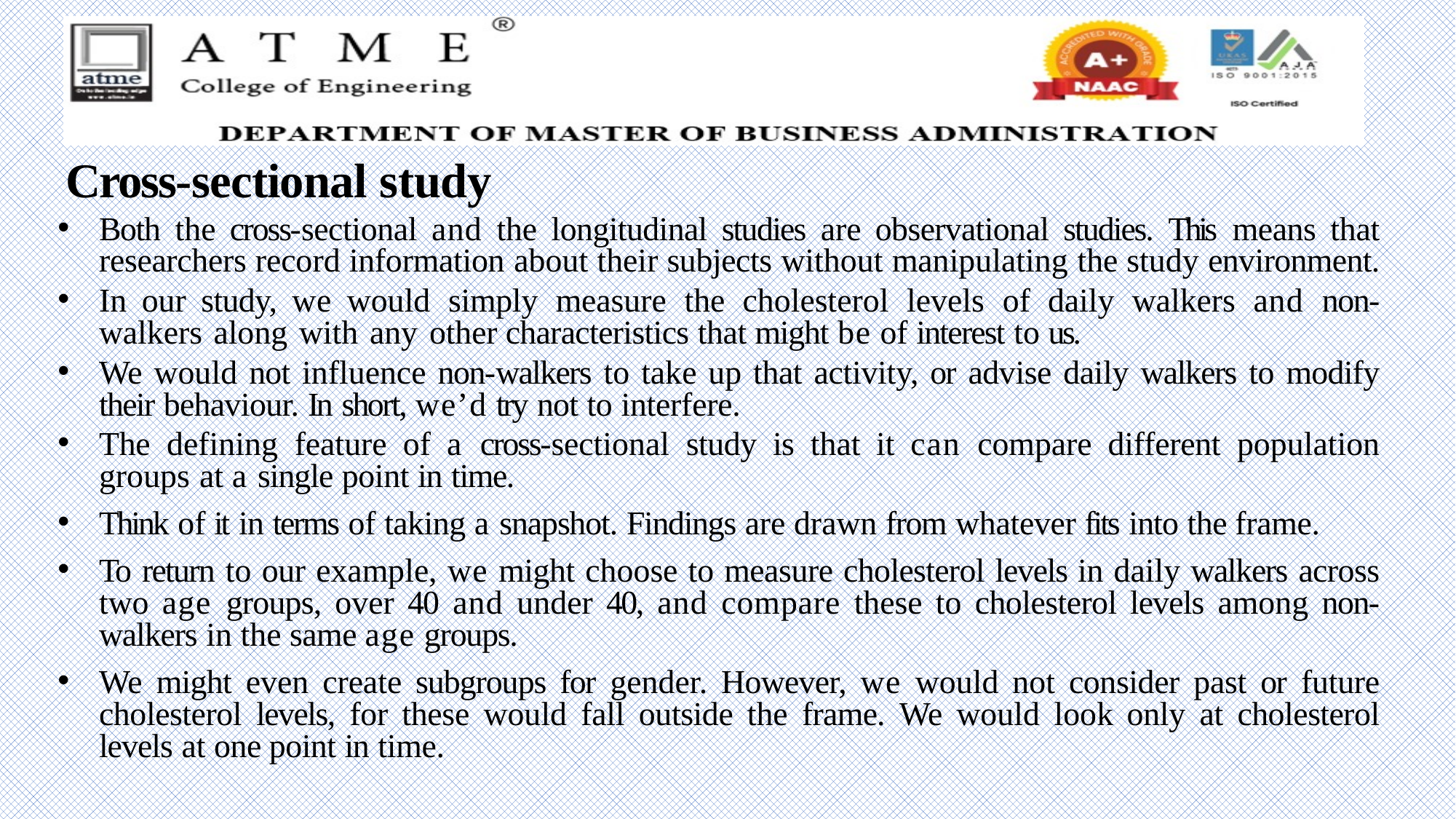

# Cross-sectional study
Both the cross-sectional and the longitudinal studies are observational studies. This means that researchers record information about their subjects without manipulating the study environment.
In our study, we would simply measure the cholesterol levels of daily walkers and non-walkers along with any other characteristics that might be of interest to us.
We would not influence non-walkers to take up that activity, or advise daily walkers to modify their behaviour. In short, we’d try not to interfere.
The defining feature of a cross-sectional study is that it can compare different population groups at a single point in time.
Think of it in terms of taking a snapshot. Findings are drawn from whatever fits into the frame.
To return to our example, we might choose to measure cholesterol levels in daily walkers across two age groups, over 40 and under 40, and compare these to cholesterol levels among non-walkers in the same age groups.
We might even create subgroups for gender. However, we would not consider past or future cholesterol levels, for these would fall outside the frame. We would look only at cholesterol levels at one point in time.